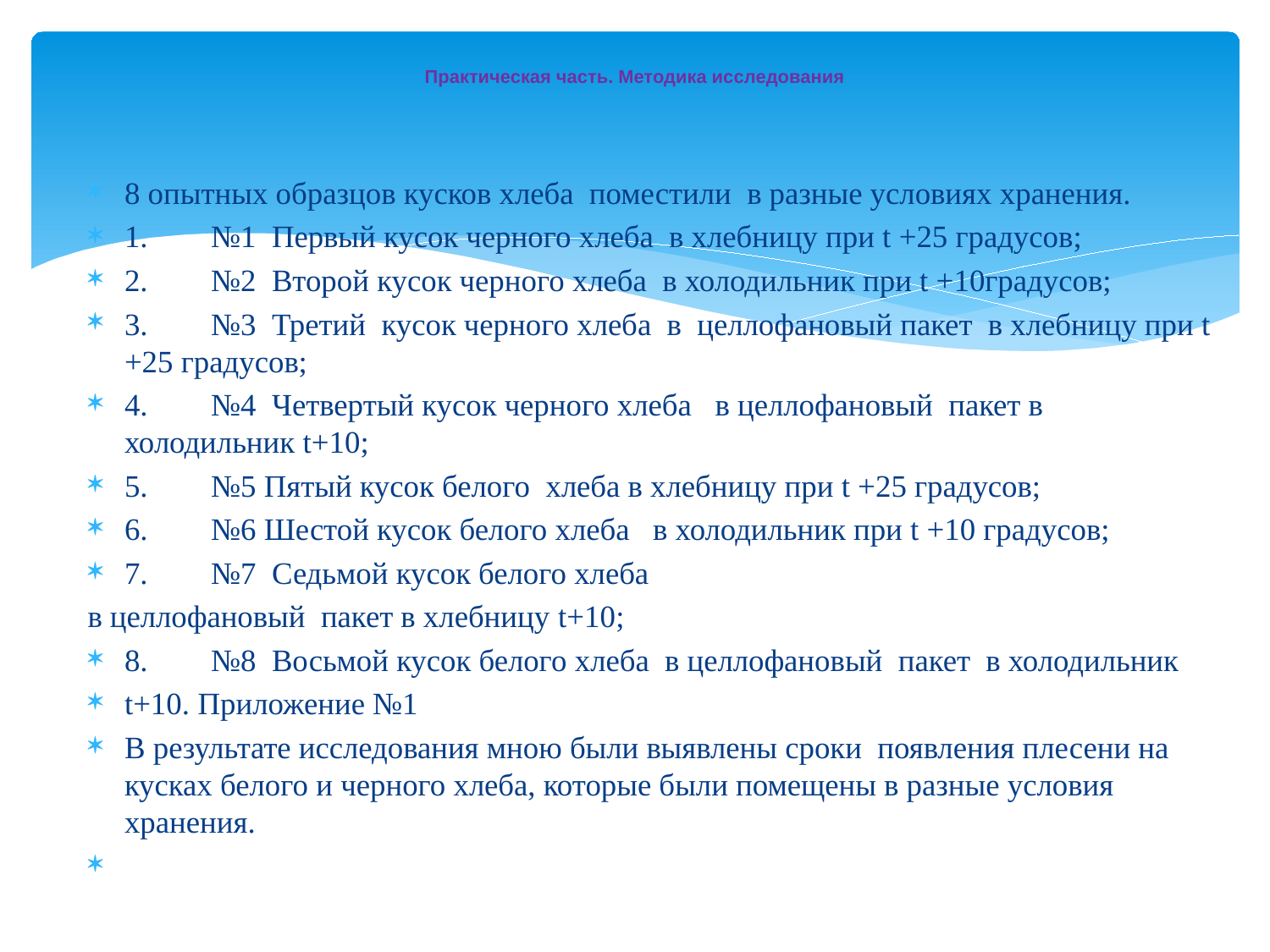

# Практическая часть. Методика исследования

8 опытных образцов кусков хлеба  поместили  в разные условиях хранения.
1.	№1  Первый кусок черного хлеба  в хлебницу при t +25 градусов;
2.	№2  Второй кусок черного хлеба  в холодильник при t +10градусов;
3.	№3  Третий  кусок черного хлеба  в  целлофановый пакет  в хлебницу при t +25 градусов;
4.	№4  Четвертый кусок черного хлеба   в целлофановый  пакет в холодильник t+10;
5.	№5 Пятый кусок белого  хлеба в хлебницу при t +25 градусов;
6.	№6 Шестой кусок белого хлеба   в холодильник при t +10 градусов;
7.	№7  Седьмой кусок белого хлеба
в целлофановый  пакет в хлебницу t+10;
8.	№8  Восьмой кусок белого хлеба  в целлофановый  пакет  в холодильник
t+10. Приложение №1
В результате исследования мною были выявлены сроки  появления плесени на кусках белого и черного хлеба, которые были помещены в разные условия хранения.